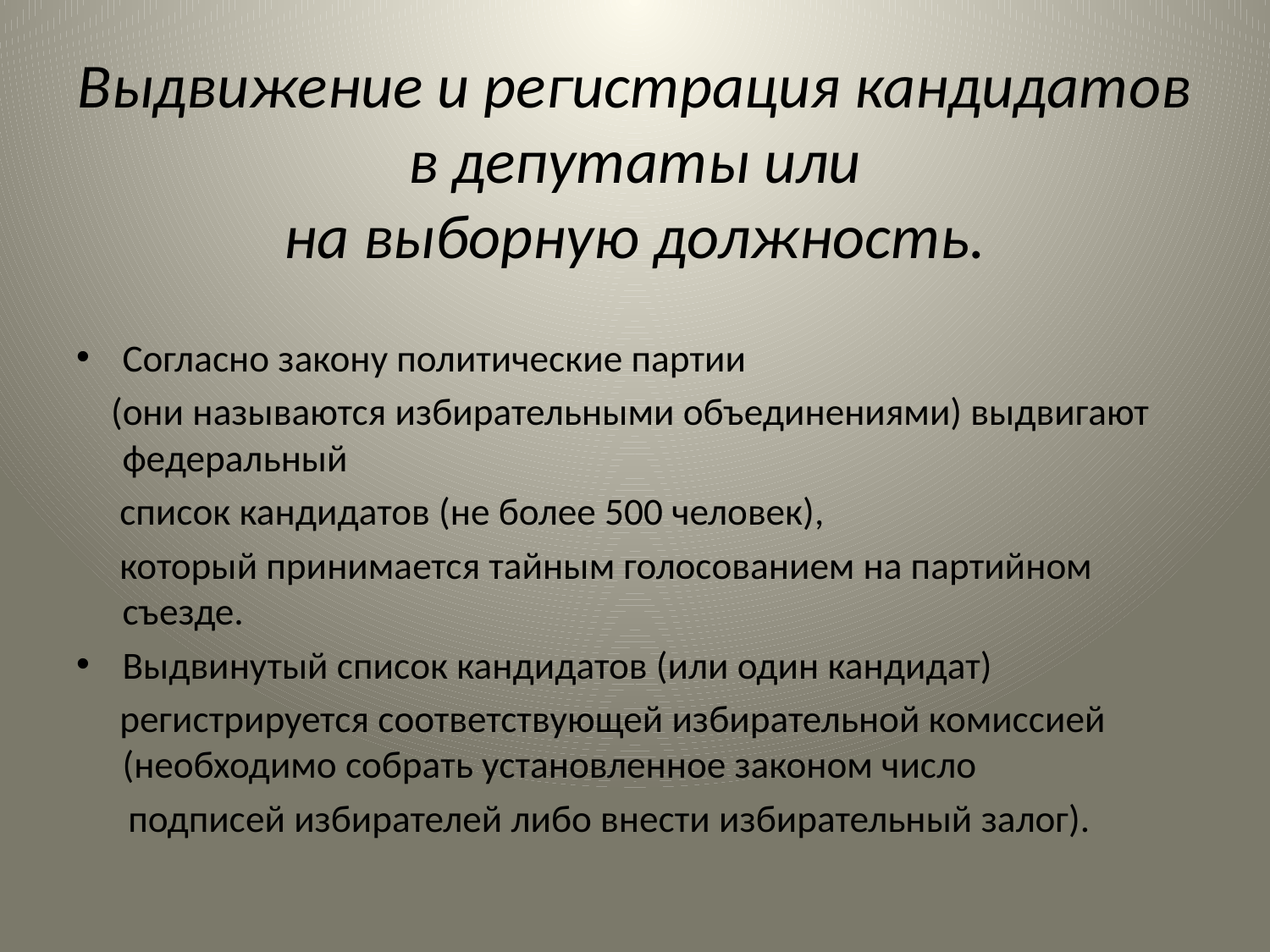

# Выдвижение и регистрация кандидатов в депутаты или на выборную должность.
Согласно закону политические партии
    (они называются избирательными объединениями) выдвигают федеральный
     список кандидатов (не более 500 человек),
     который принимается тайным голосованием на партийном съезде.
Выдвинутый список кандидатов (или один кандидат)
     регистрируется соответствующей избирательной комиссией (необходимо собрать установленное законом число
      подписей избирателей либо внести избирательный залог).